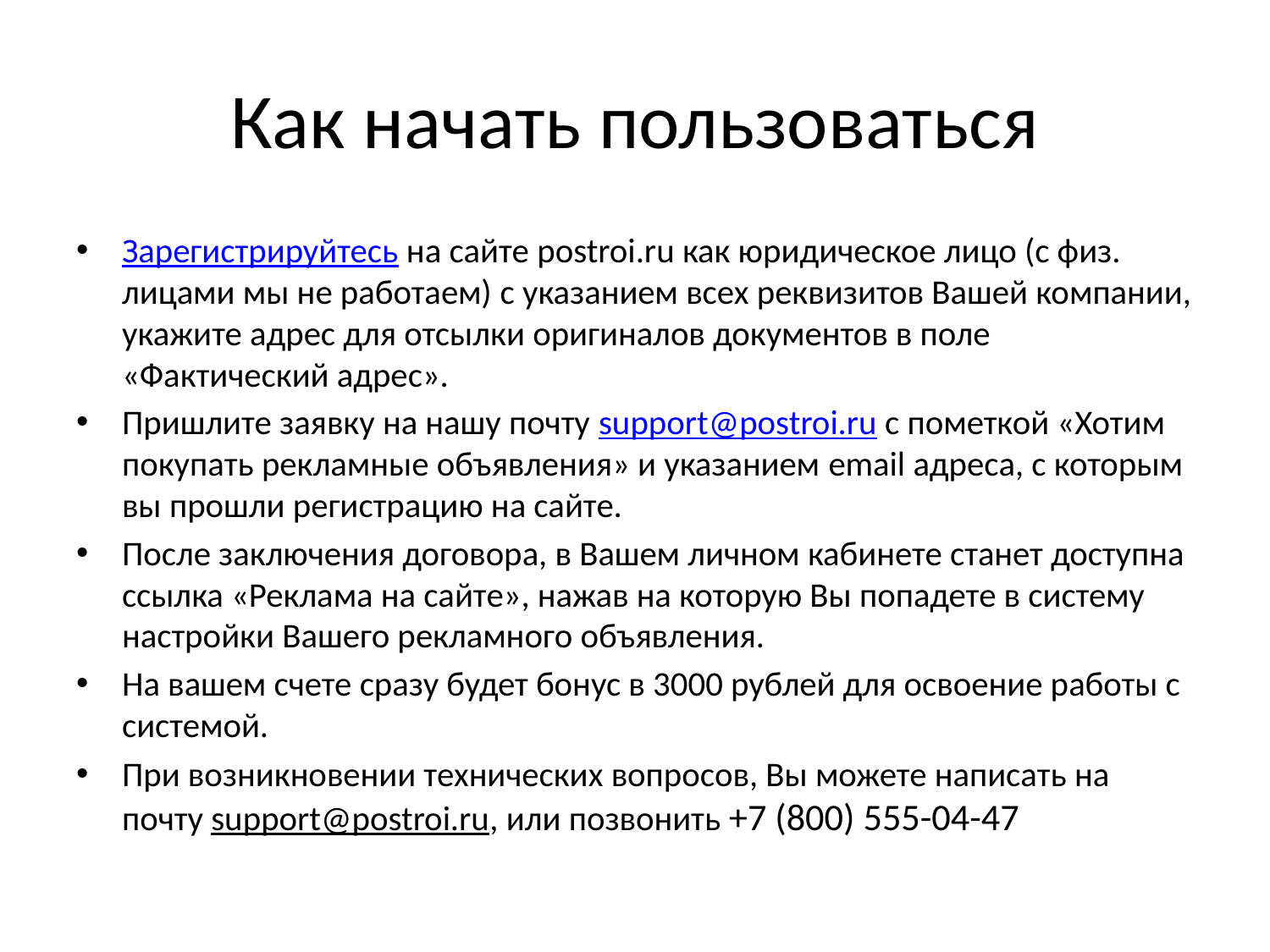

# Как начать пользоваться
Зарегистрируйтесь на сайте postroi.ru как юридическое лицо (с физ. лицами мы не работаем) c указанием всех реквизитов Вашей компании, укажите адрес для отсылки оригиналов документов в поле «Фактический адрес».
Пришлите заявку на нашу почту support@postroi.ru с пометкой «Хотим покупать рекламные объявления» и указанием email адреса, с которым вы прошли регистрацию на сайте.
После заключения договора, в Вашем личном кабинете станет доступна ссылка «Реклама на сайте», нажав на которую Вы попадете в систему настройки Вашего рекламного объявления.
На вашем счете сразу будет бонус в 3000 рублей для освоение работы с системой.
При возникновении технических вопросов, Вы можете написать на почту support@postroi.ru, или позвонить +7 (800) 555-04-47